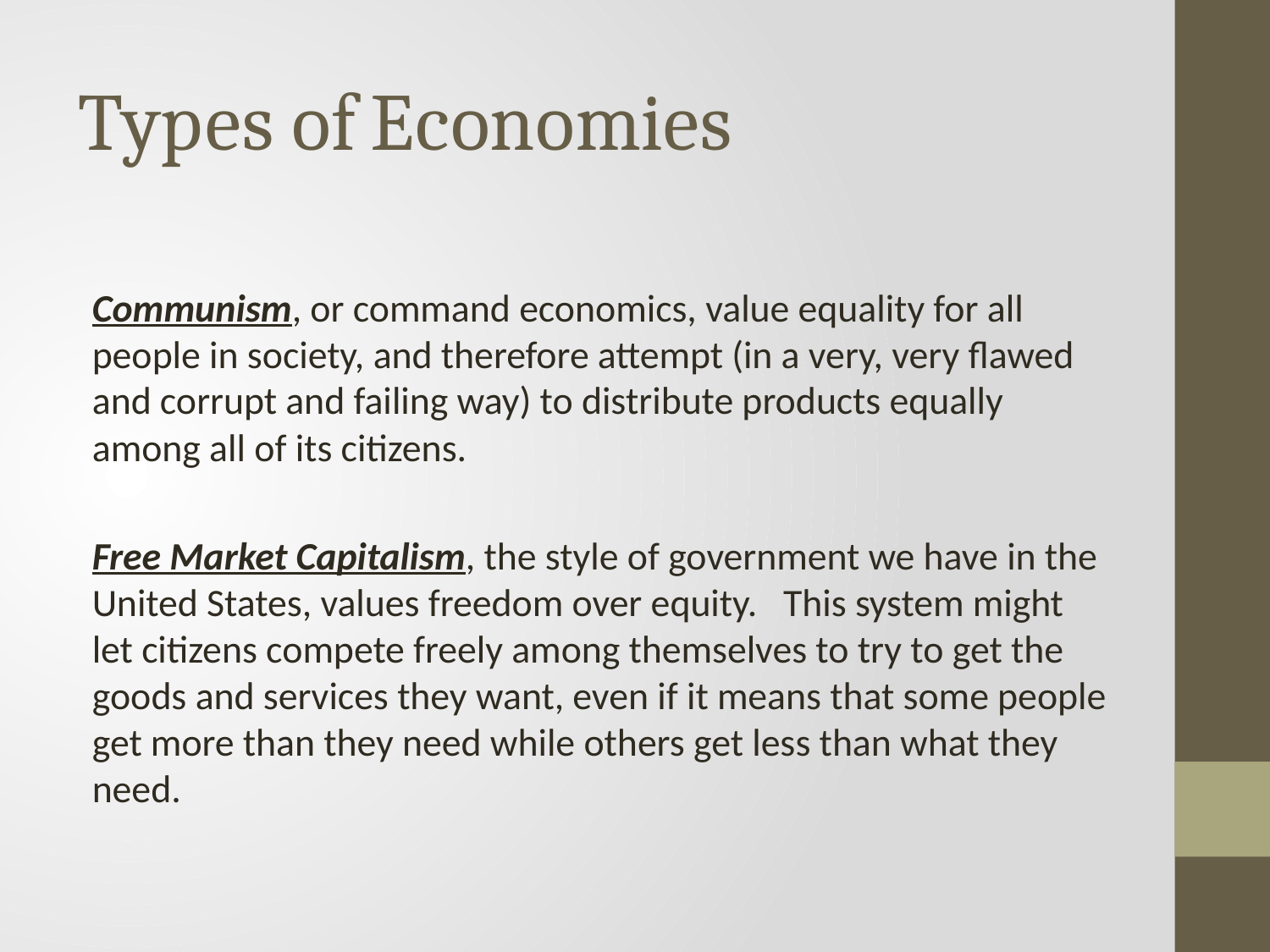

# Types of Economies

Communism, or command economics, value equality for all people in society, and therefore attempt (in a very, very flawed and corrupt and failing way) to distribute products equally among all of its citizens.

Free Market Capitalism, the style of government we have in the United States, values freedom over equity.   This system might let citizens compete freely among themselves to try to get the goods and services they want, even if it means that some people get more than they need while others get less than what they need.